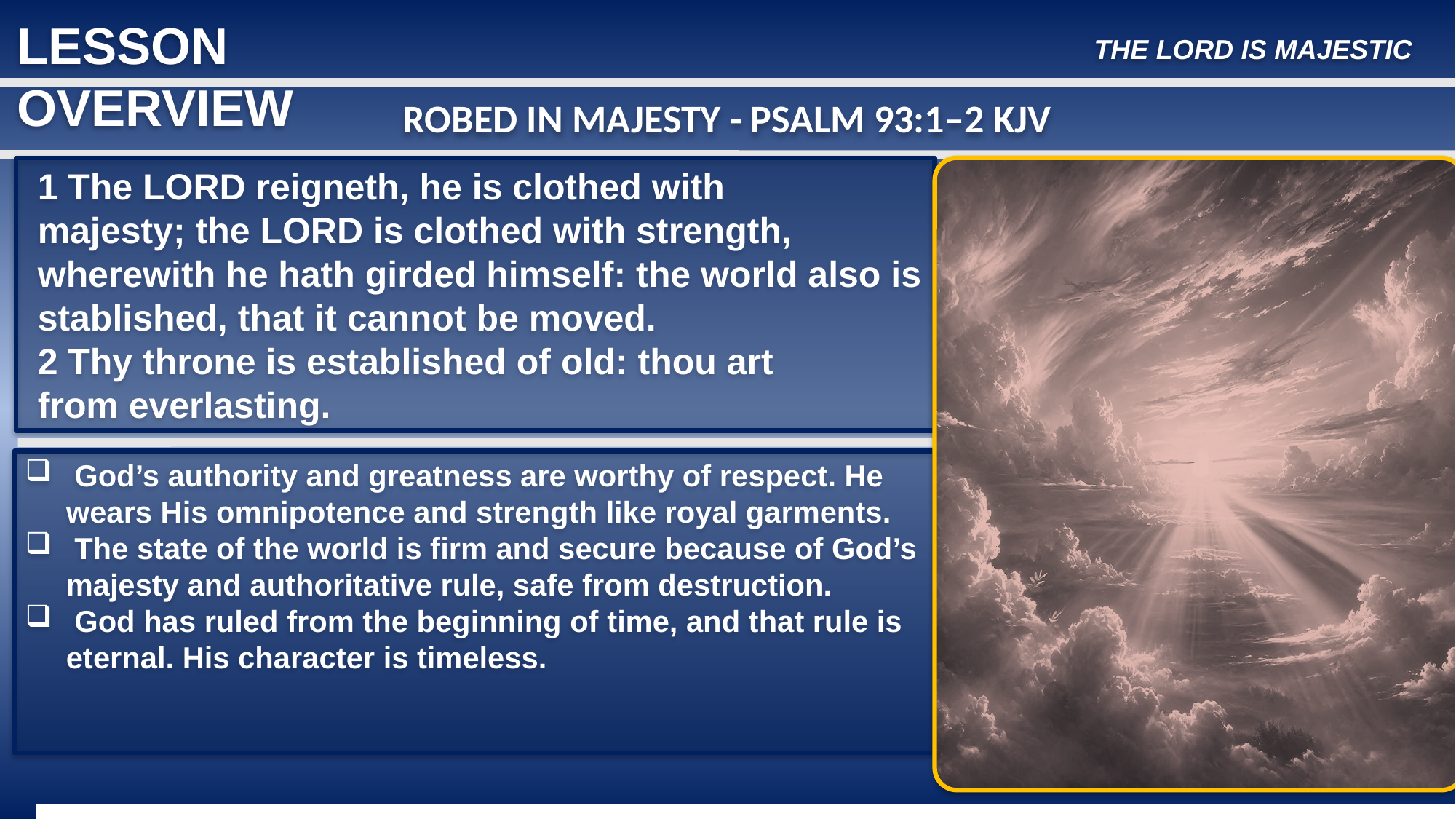

LESSON OVERVIEW
The Lord Is Majestic
Robed in Majesty - Psalm 93:1–2 KJV

1 The LORD reigneth, he is clothed with majesty; the LORD is clothed with strength, wherewith he hath girded himself: the world also is stablished, that it cannot be moved.
2 Thy throne is established of old: thou art from everlasting.

 God’s authority and greatness are worthy of respect. He wears His omnipotence and strength like royal garments.
 The state of the world is firm and secure because of God’s majesty and authoritative rule, safe from destruction.
 God has ruled from the beginning of time, and that rule is eternal. His character is timeless.